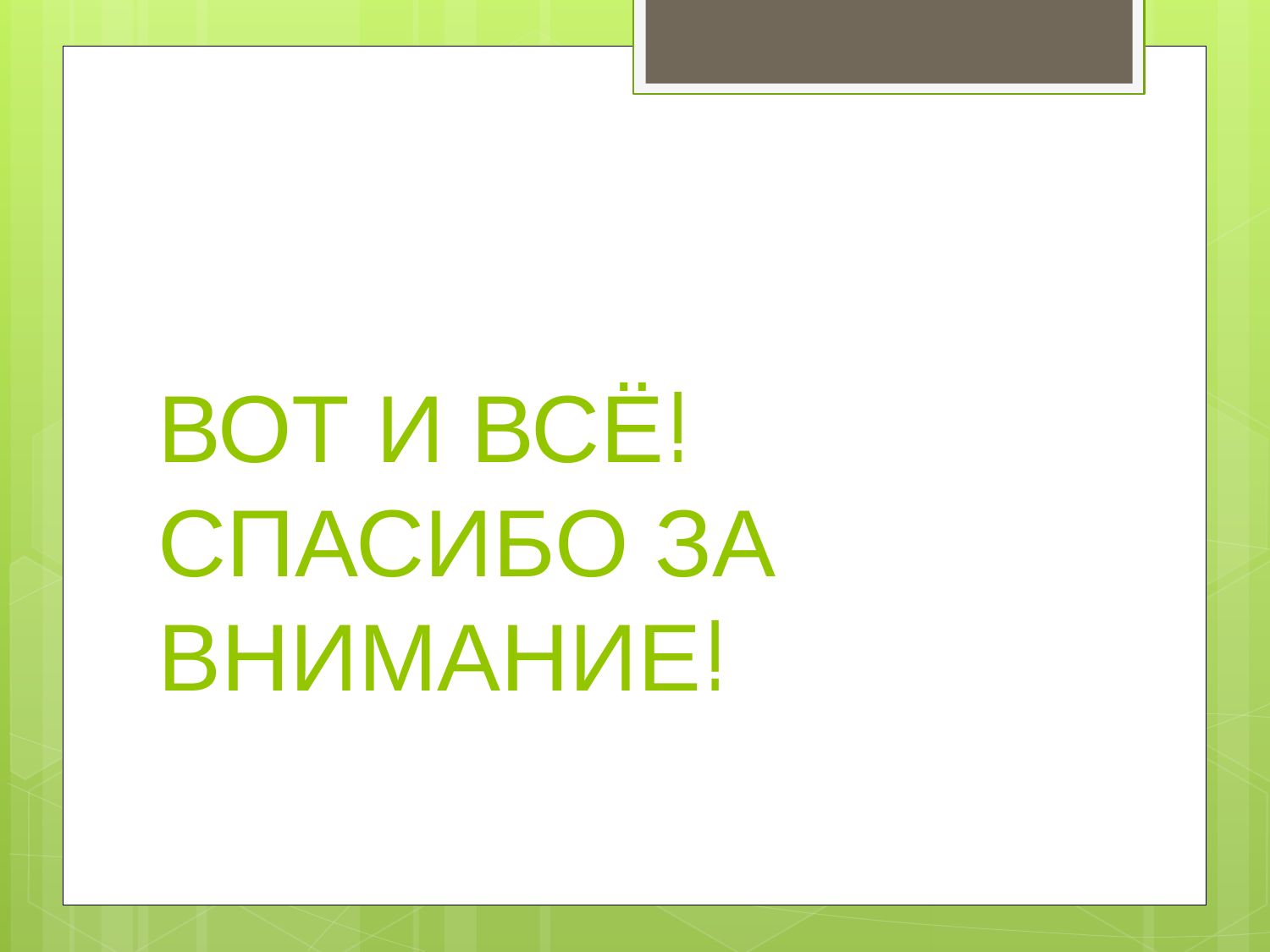

# ВОТ И ВСЁ! СПАСИБО ЗА ВНИМАНИЕ!